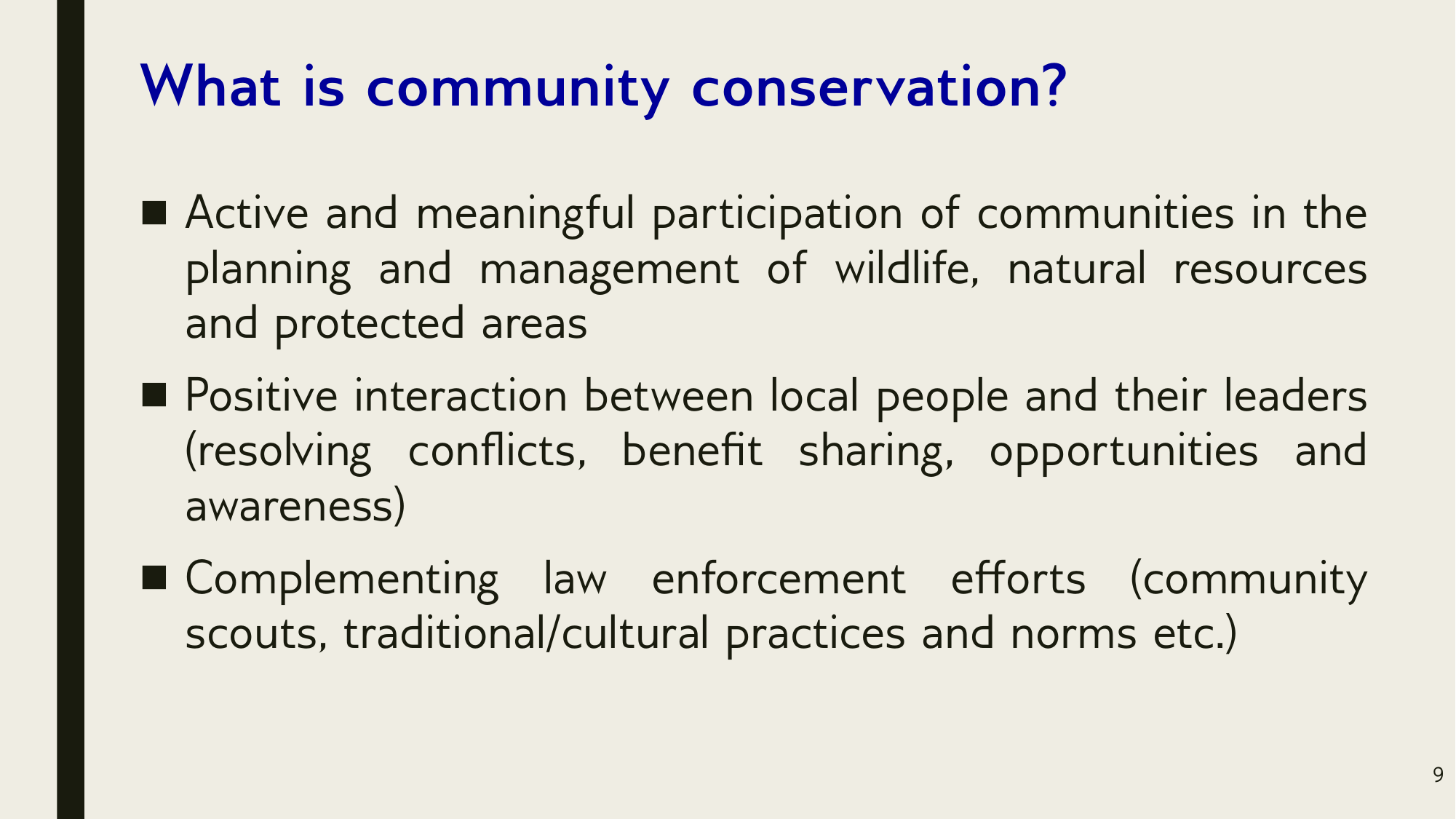

# What is community conservation?
Active and meaningful participation of communities in the planning and management of wildlife, natural resources and protected areas
Positive interaction between local people and their leaders (resolving conflicts, benefit sharing, opportunities and awareness)
Complementing law enforcement efforts (community scouts, traditional/cultural practices and norms etc.)
9